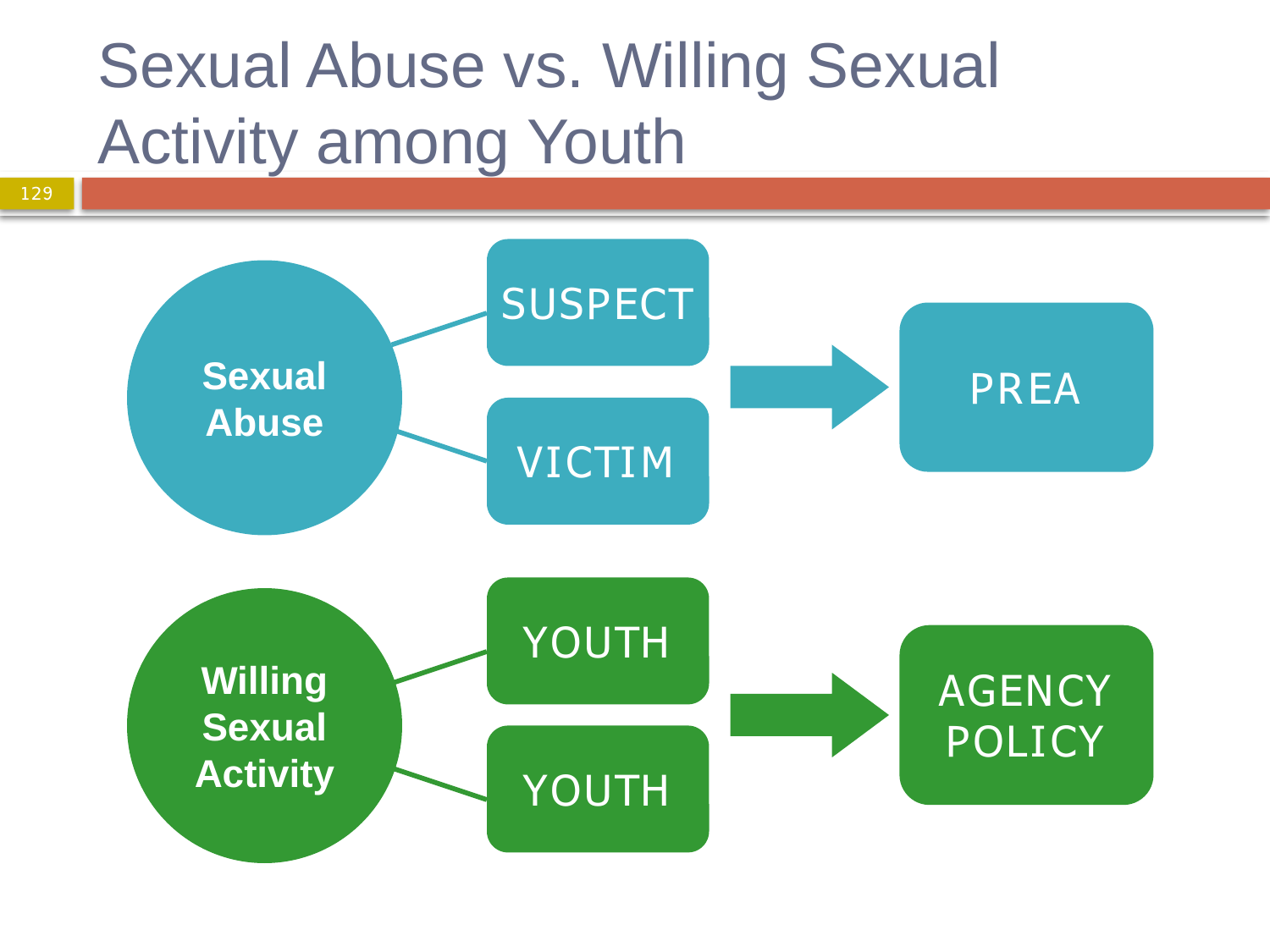

# Sexual Abuse vs. Willing Sexual Activity among Youth
129
SUSPECT
Sexual Abuse
PREA

VICTIM
YOUTH
Willing Sexual Activity
AGENCY
POLICY

YOUTH